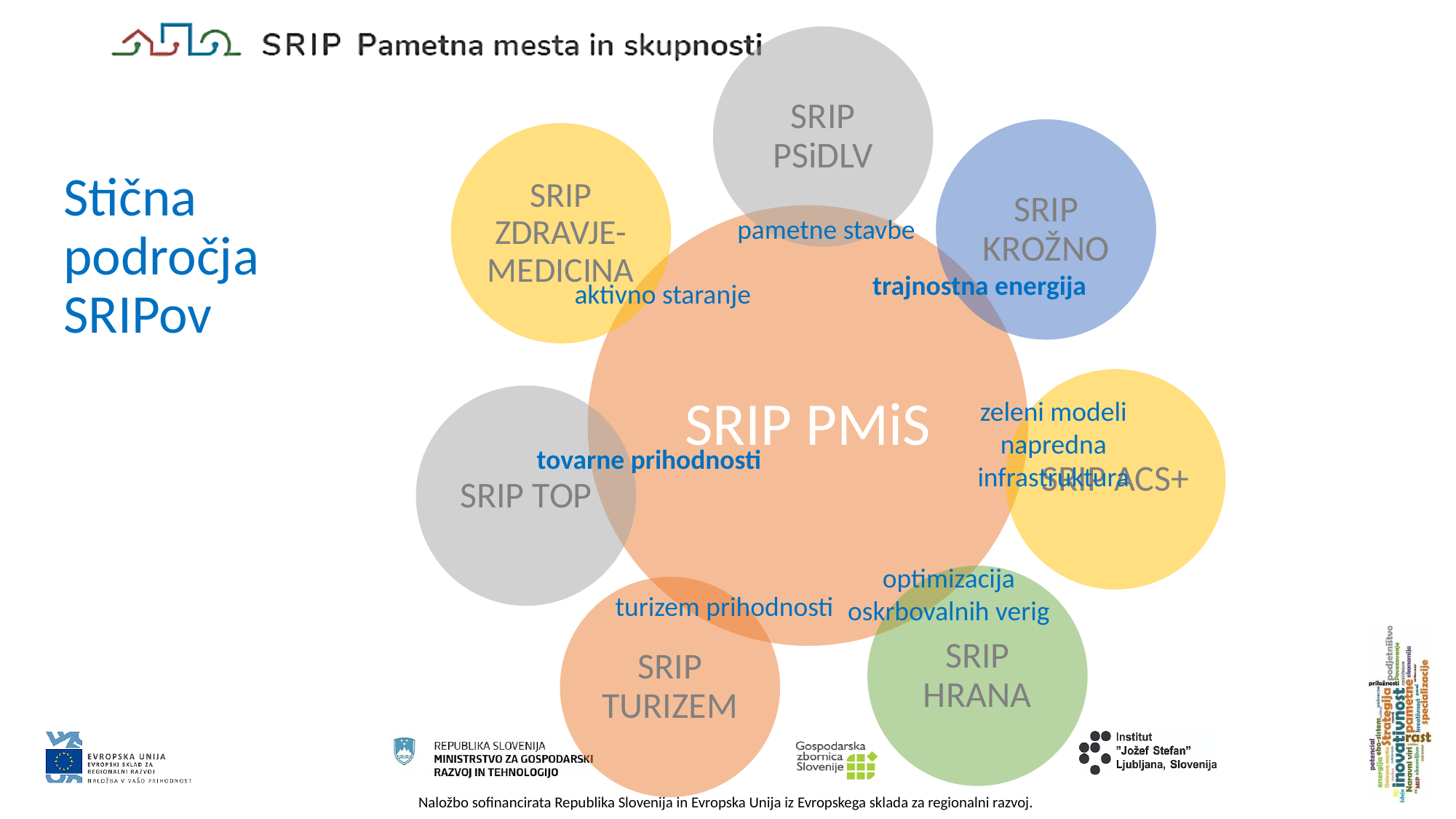

SRIP PMiS
SRIP PSiDLV
SRIP ACS+
SRIP KROŽNO
SRIP HRANA
SRIP TURIZEM
SRIP TOP
SRIP ZDRAVJE-MEDICINA
Stična področja
SRIPov
pametne stavbe
trajnostna energija
aktivno staranje
zeleni modeli napredna infrastruktura
 tovarne prihodnosti

optimizacija oskrbovalnih verig
turizem prihodnosti